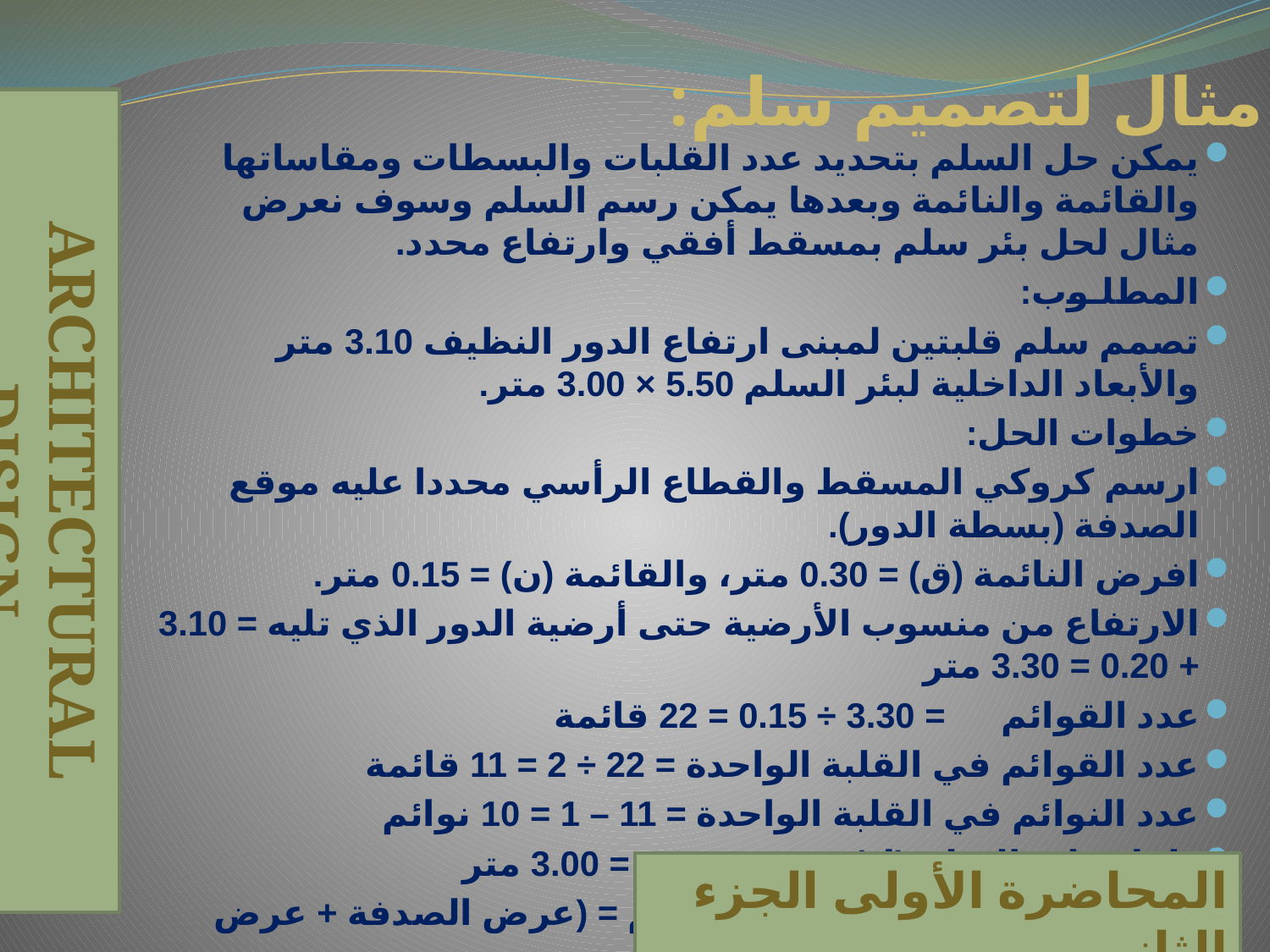

# مثال لتصميم سلم:
يمكن حل السلم بتحديد عدد القلبات والبسطات ومقاساتها والقائمة والنائمة وبعدها يمكن رسم السلم وسوف نعرض مثال لحل بئر سلم بمسقط أفقي وارتفاع محدد.
المطلـوب:
تصمم سلم قلبتين لمبنى ارتفاع الدور النظيف 3.10 متر والأبعاد الداخلية لبئر السلم 5.50 × 3.00 متر.
خطوات الحل:
ارسم كروكي المسقط والقطاع الرأسي محددا عليه موقع الصدفة (بسطة الدور).
افرض النائمة (ق) = 0.30 متر، والقائمة (ن) = 0.15 متر.
الارتفاع من منسوب الأرضية حتى أرضية الدور الذي تليه = 3.10 + 0.20 = 3.30 متر
عدد القوائم 		= 3.30 ÷ 0.15 = 22 قائمة
عدد القوائم في القلبة الواحدة 	= 22 ÷ 2 = 11 قائمة
عدد النوائم في القلبة الواحدة 	= 11 – 1 = 10 نوائم
طول قلبة السلم (ل) 		= 10 × 0.30 = 3.00 متر
الجزء المتبقي من طول بئر السلم 	= (عرض الصدفة + عرض البسطة)

Architectural Disign
المحاضرة الأولى الجزء الثاني